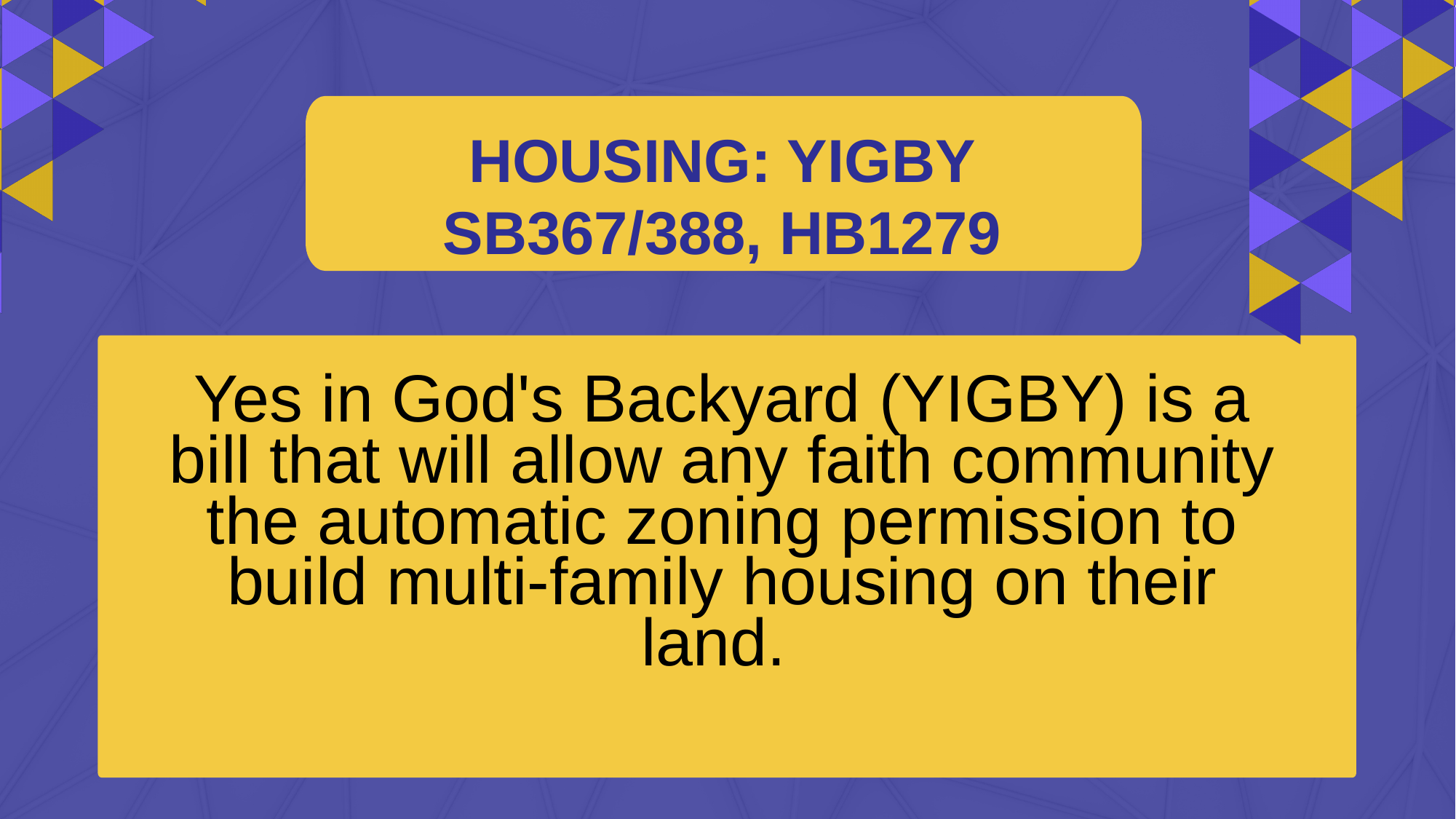

HOUSING: YIGBY
SB367/388, HB1279

Yes in God's Backyard (YIGBY) is a bill that will allow any faith community the automatic zoning permission to build multi-family housing on their land.